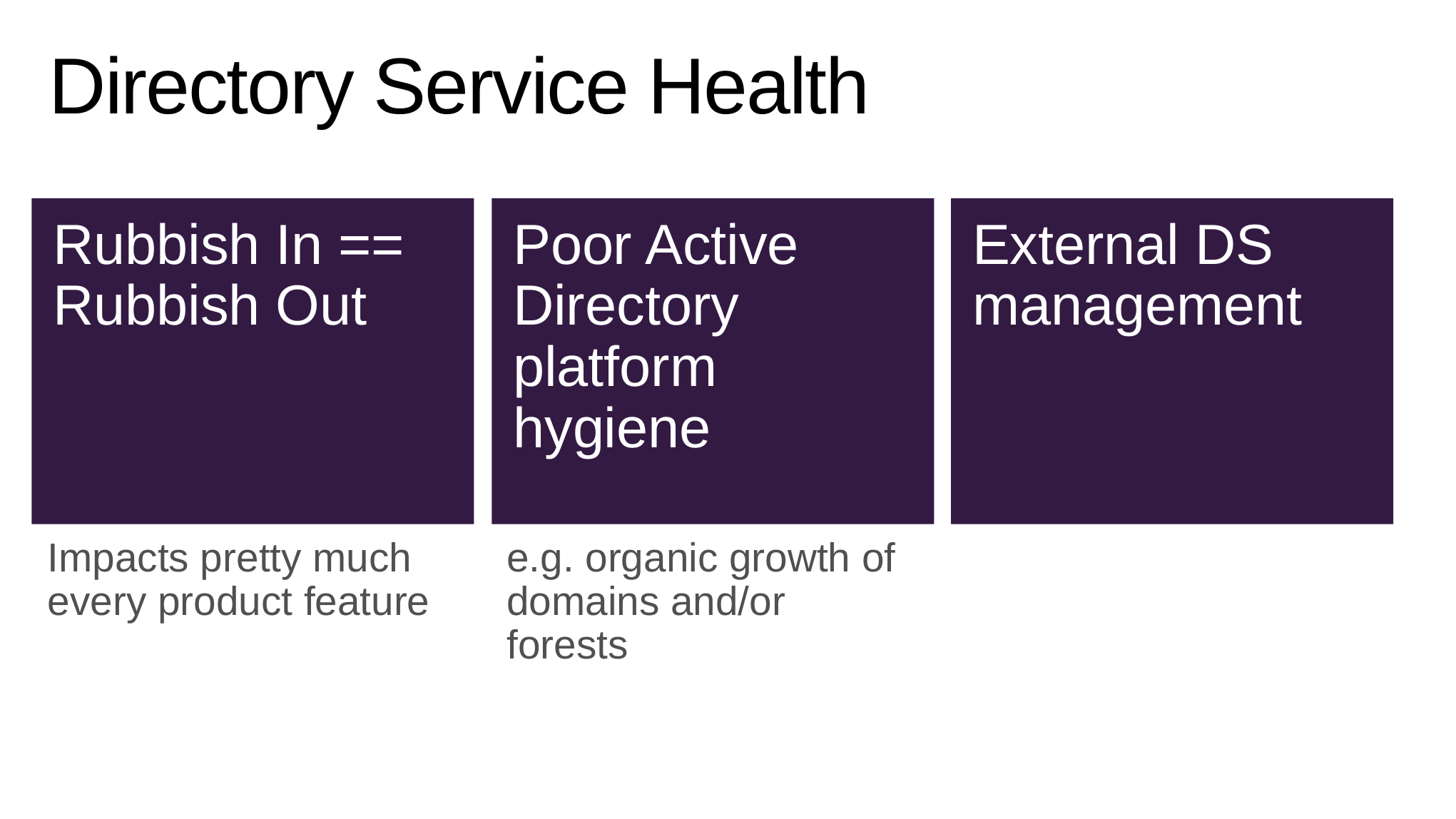

# Directory Service Health

Rubbish In == Rubbish Out
Poor Active Directory platform hygiene
External DS management
Impacts pretty much every product feature
e.g. organic growth of domains and/or forests